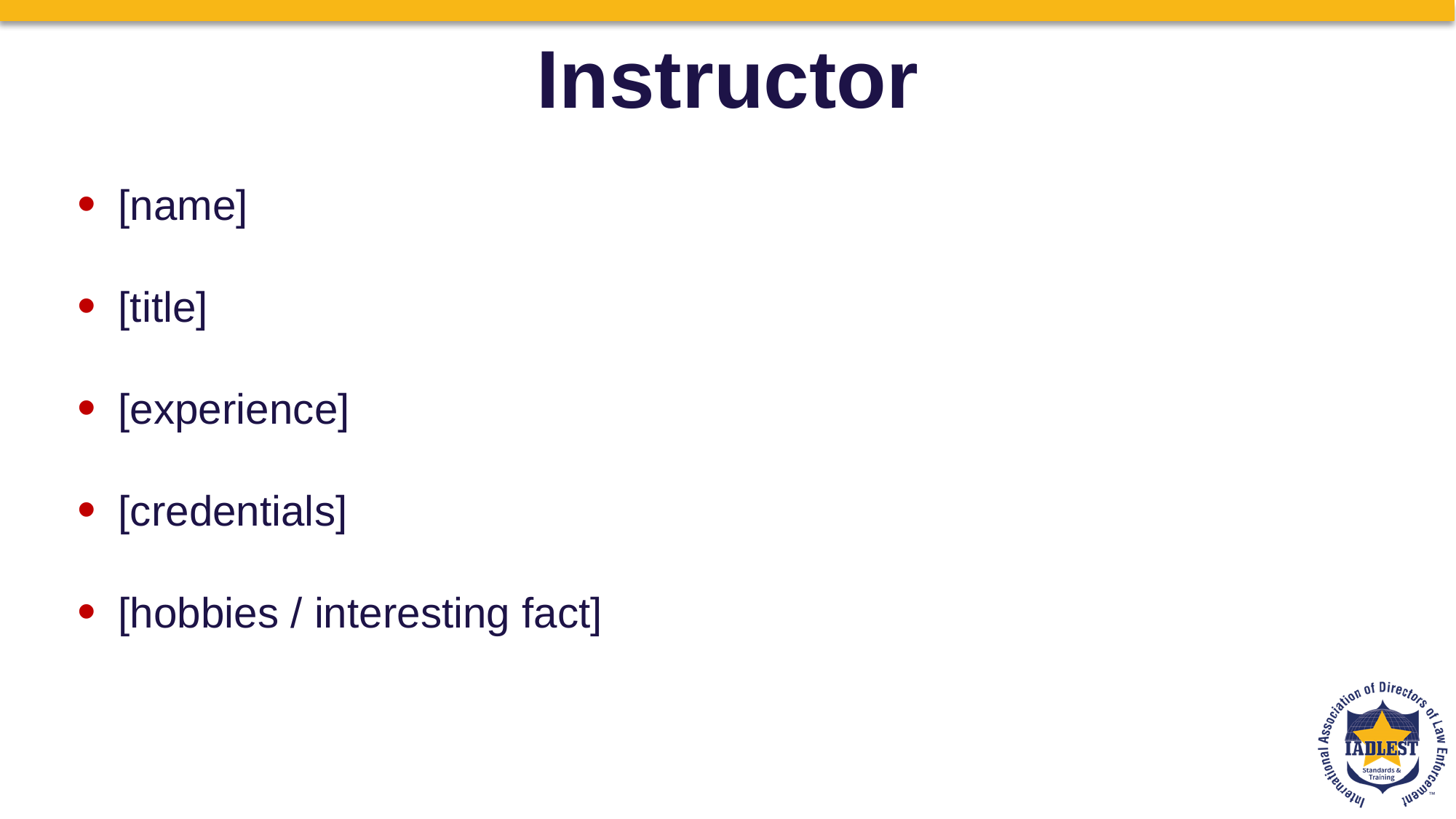

Instructor
[name]

[title]

[experience]

[credentials]

[hobbies / interesting fact]